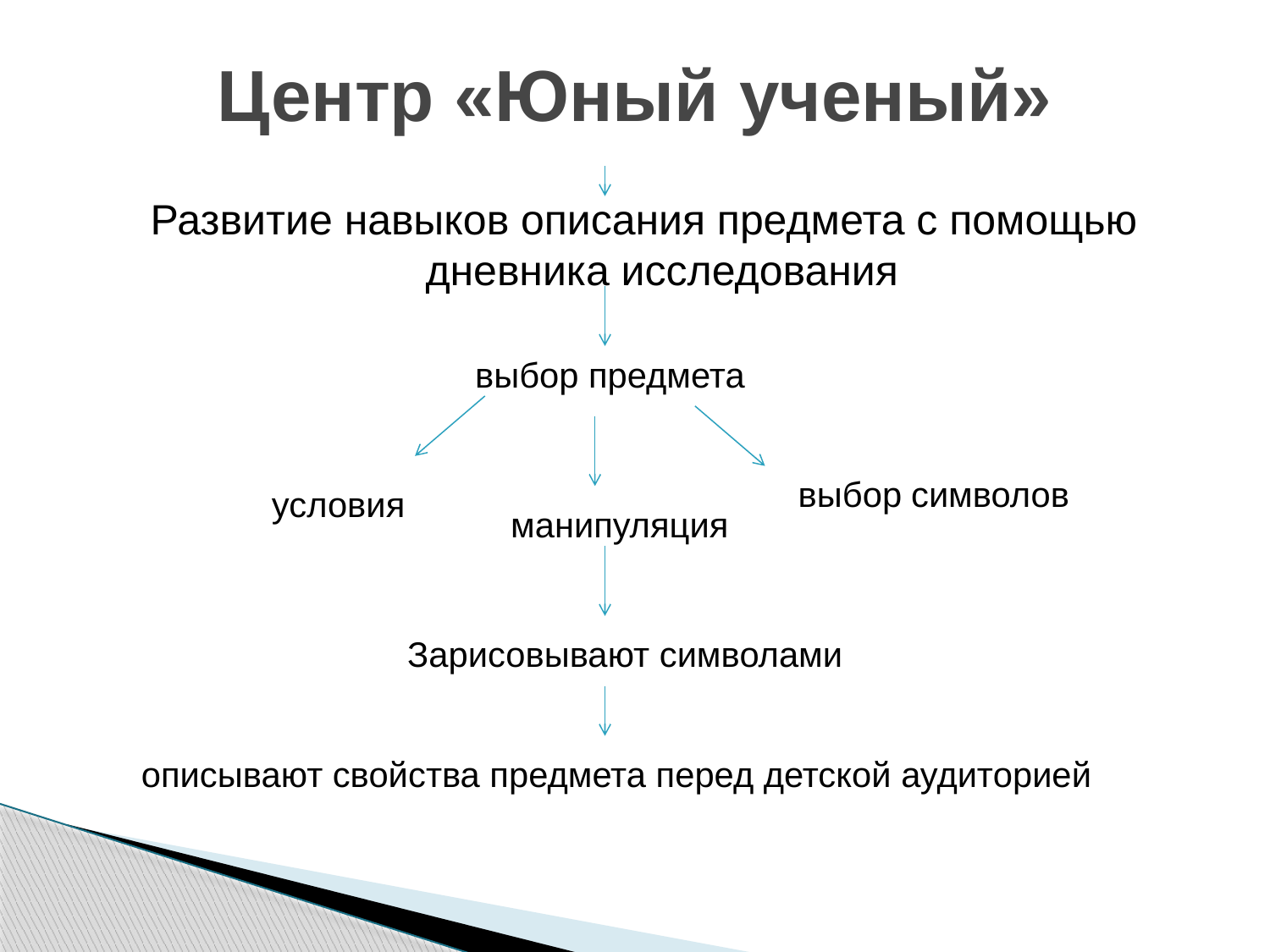

# Центр «Юный ученый»
Развитие навыков описания предмета с помощью дневника исследования
выбор предмета
выбор символов
условия
манипуляция
Зарисовывают символами
описывают свойства предмета перед детской аудиторией